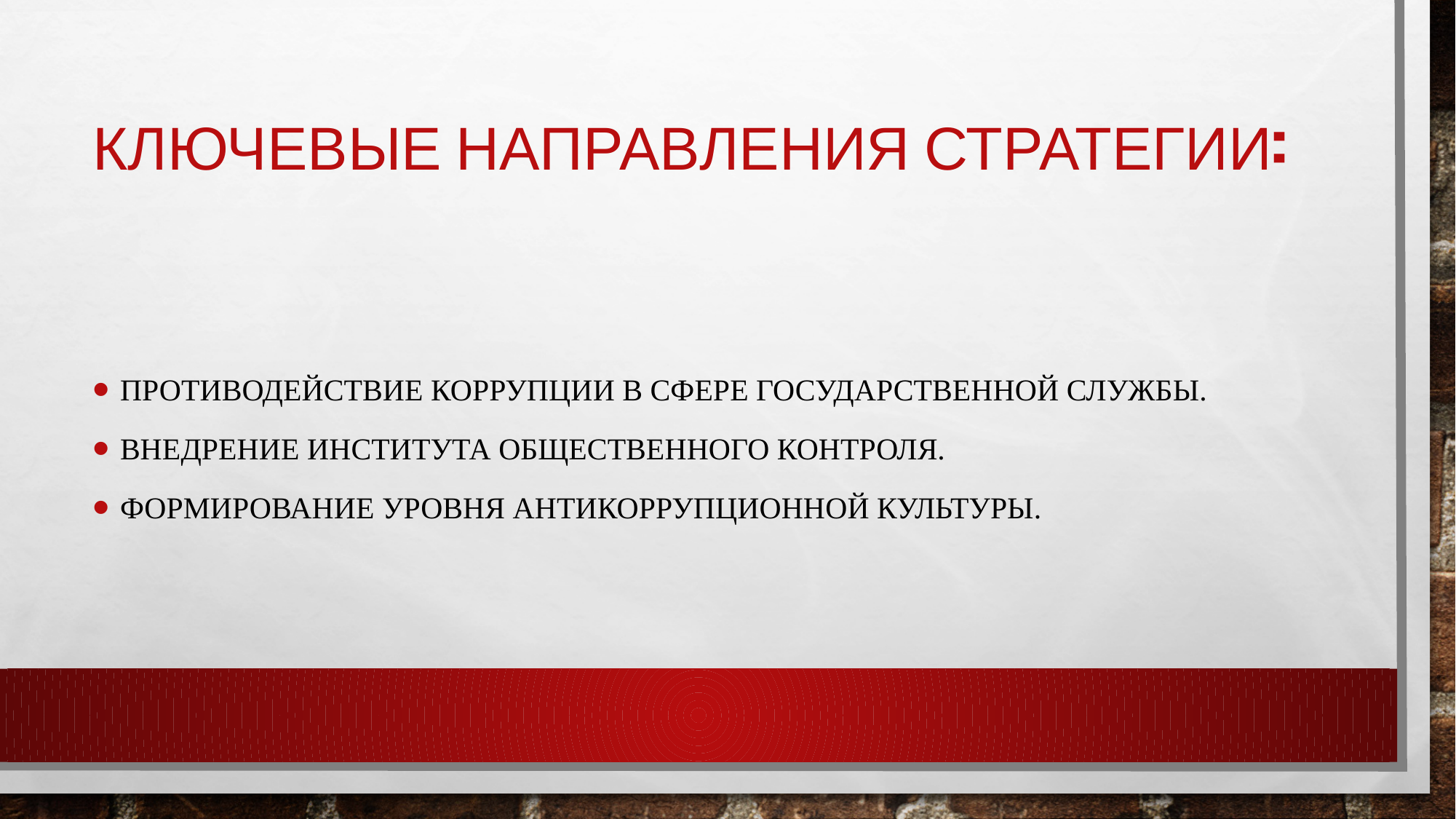

# Ключевые направления стратегии:
Противодействие коррупции в сфере государственной службы.
Внедрение института общественного контроля.
Формирование уровня антикоррупционной культуры.